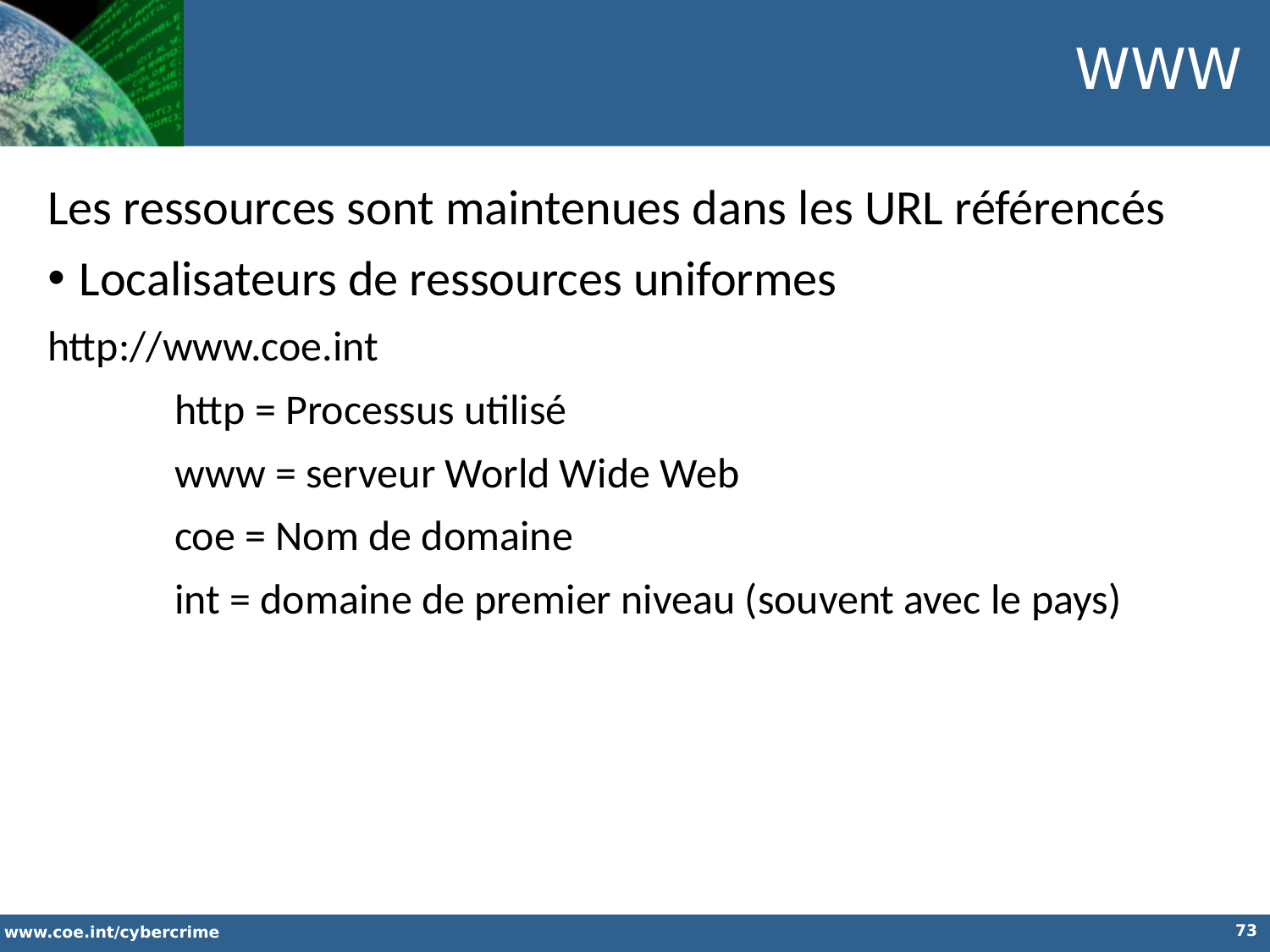

WWW
Les ressources sont maintenues dans les URL référencés
Localisateurs de ressources uniformes
http://www.coe.int
	http = Processus utilisé
	www = serveur World Wide Web
	coe = Nom de domaine
	int = domaine de premier niveau (souvent avec le pays)